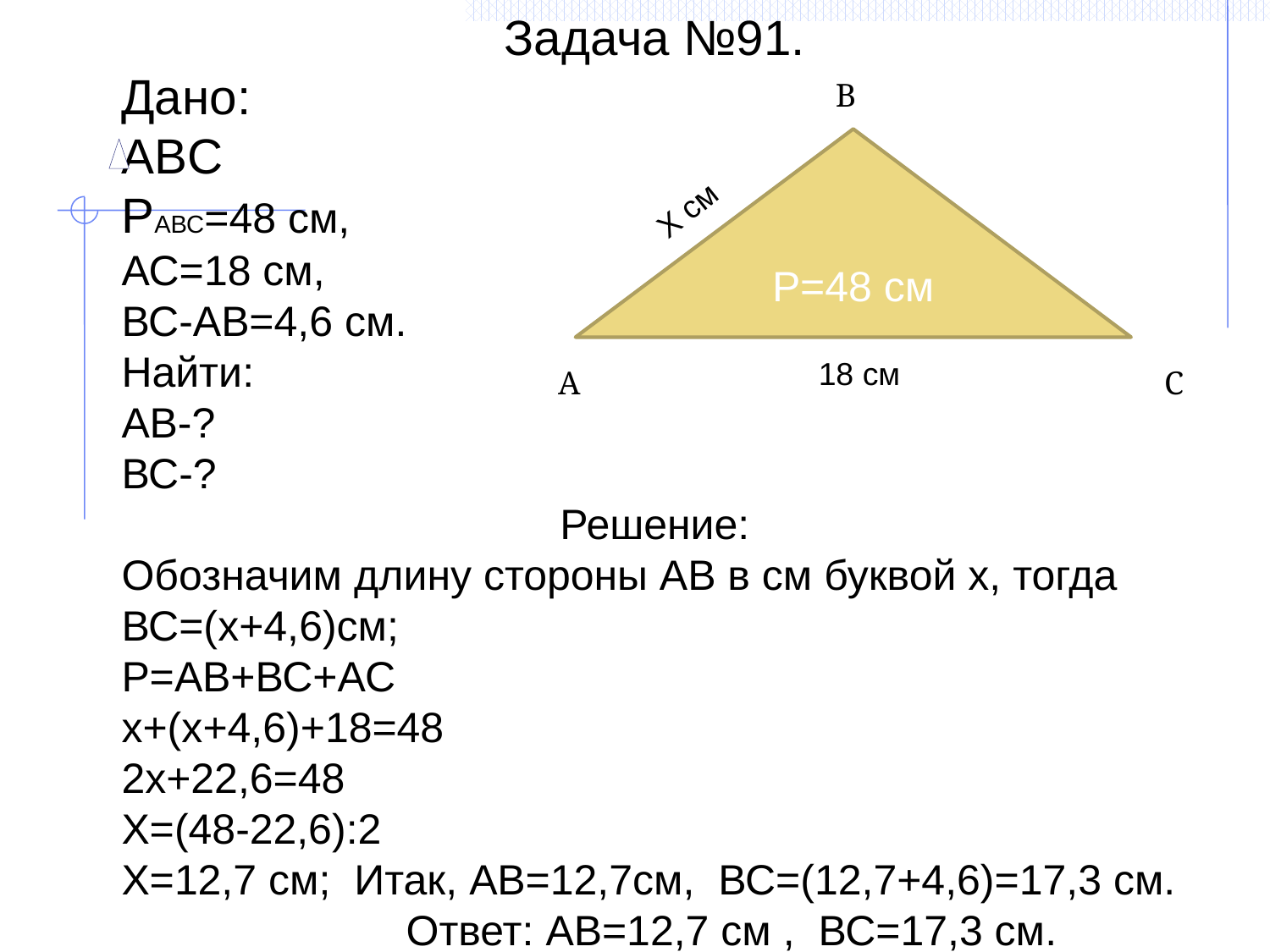

Задача №91.
Дано:
ABC
РАВС=48 см,
АС=18 см,
ВС-АВ=4,6 см.
Найти:
АВ-?
ВС-?
Решение:
Обозначим длину стороны АВ в см буквой х, тогда ВС=(х+4,6)см;
Р=АВ+ВС+АС
х+(х+4,6)+18=48
2х+22,6=48
Х=(48-22,6):2
Х=12,7 см;  Итак, АВ=12,7см,  ВС=(12,7+4,6)=17,3 см.
                        Ответ: АВ=12,7 см ,  ВС=17,3 см.

В
Р=48 см

Х см
18 см
А
С